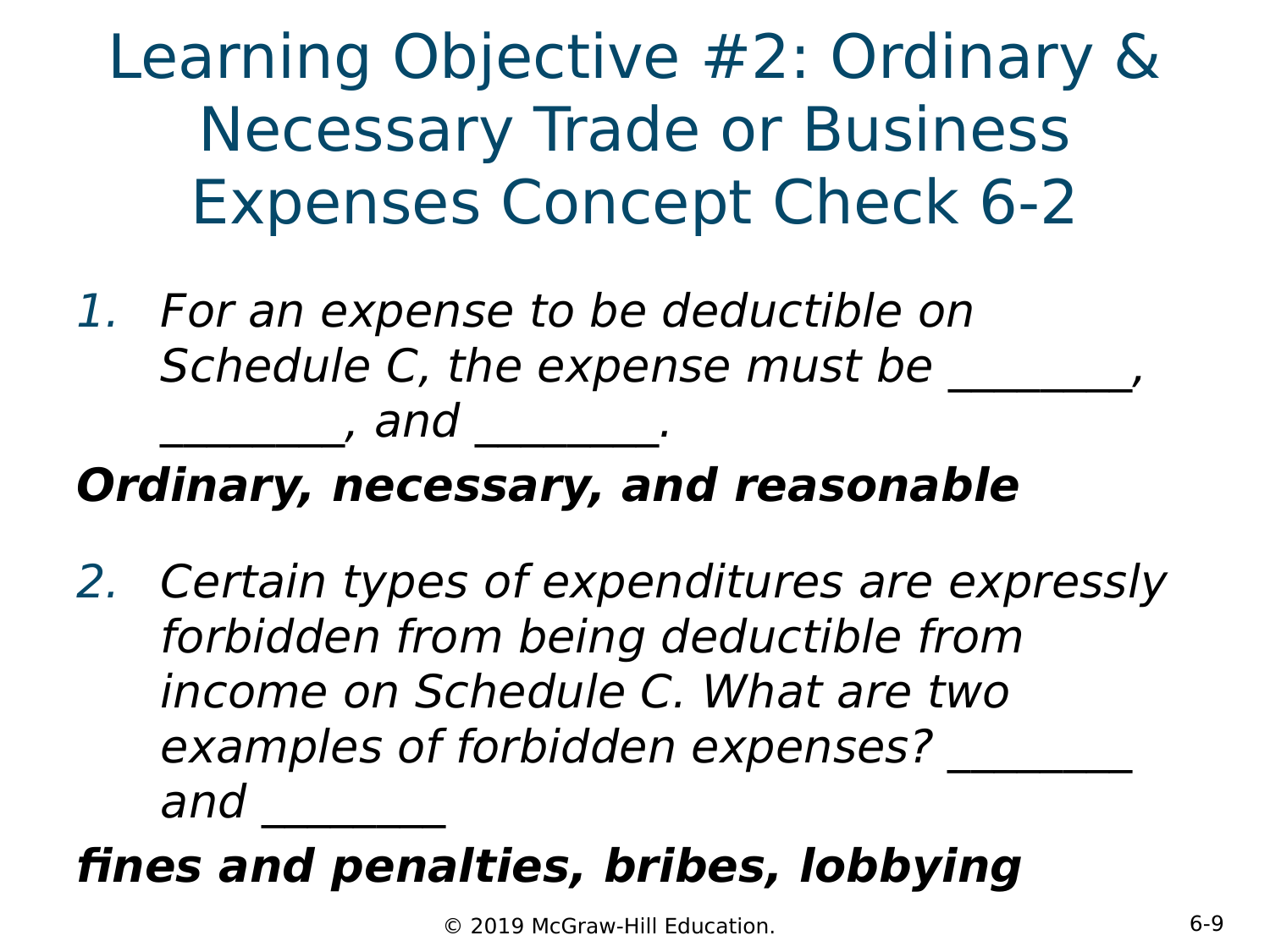

# Learning Objective #2: Ordinary & Necessary Trade or Business Expenses Concept Check 6-2
For an expense to be deductible on Schedule C, the expense must be ________, ________, and ________.
Ordinary, necessary, and reasonable
Certain types of expenditures are expressly forbidden from being deductible from income on Schedule C. What are two examples of forbidden expenses? ________ and ________
fines and penalties, bribes, lobbying